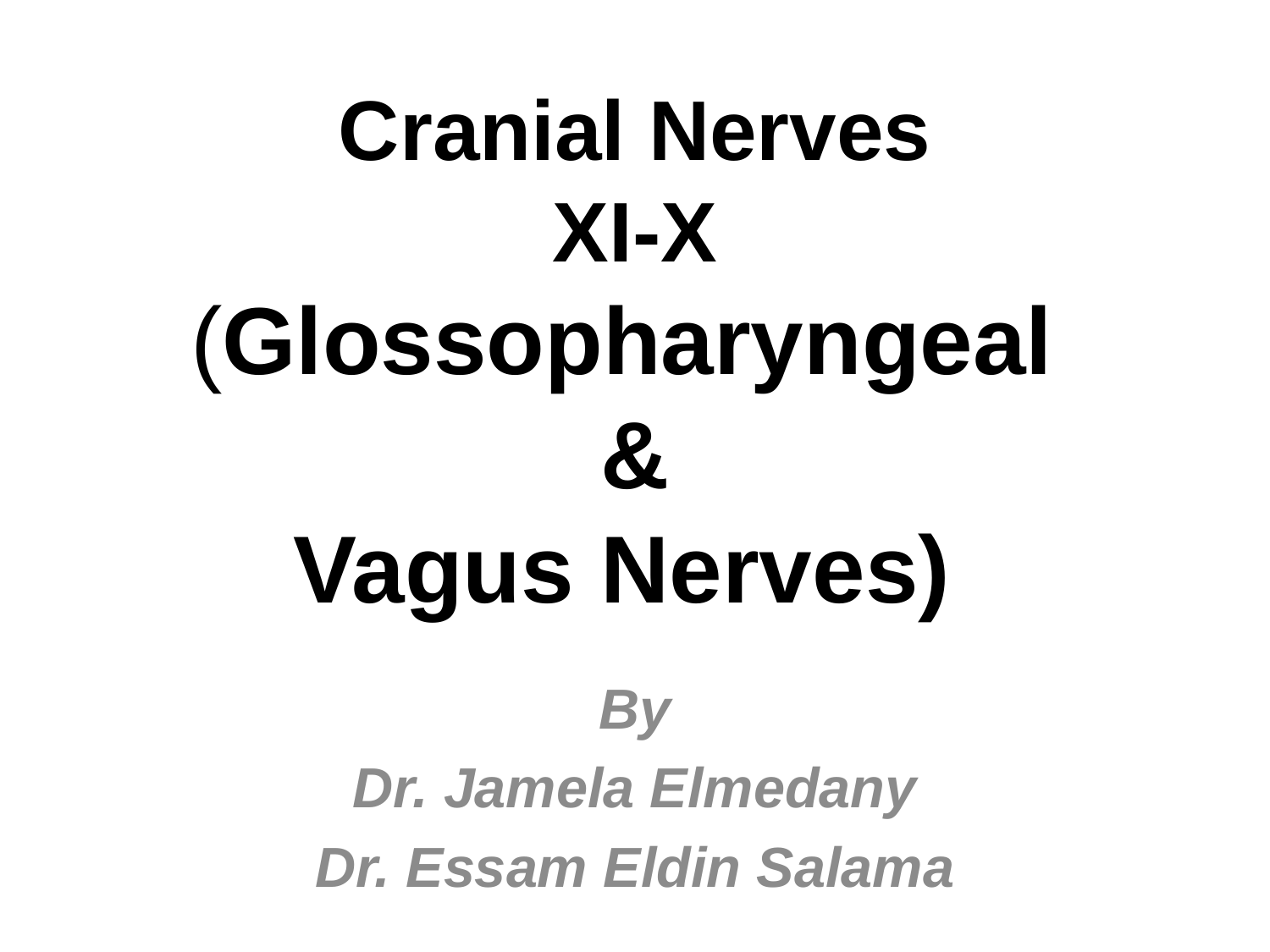

# Cranial Nerves XI-X (Glossopharyngeal & Vagus Nerves)
By
Dr. Jamela Elmedany
Dr. Essam Eldin Salama